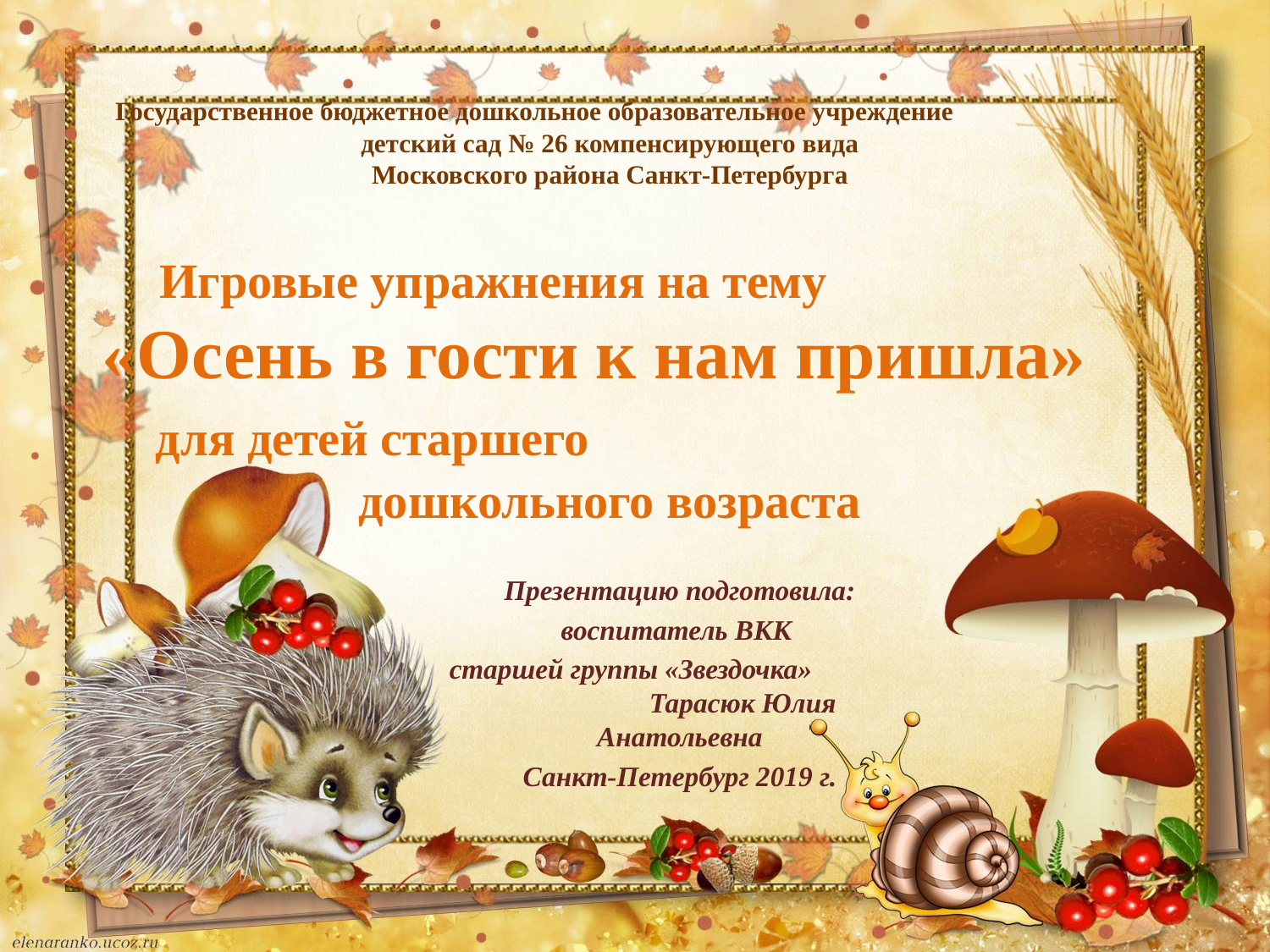

Государственное бюджетное дошкольное образовательное учреждение                        детский сад № 26 компенсирующего вида
Московского района Санкт-Петербурга
Игровые упражнения на тему                    «Осень в гости к нам пришла»    для детей старшего                                         дошкольного возраста
Презентацию подготовила:
воспитатель ВКК
старшей группы «Звездочка»                                 Тарасюк Юлия Анатольевна
Санкт-Петербург 2019 г.